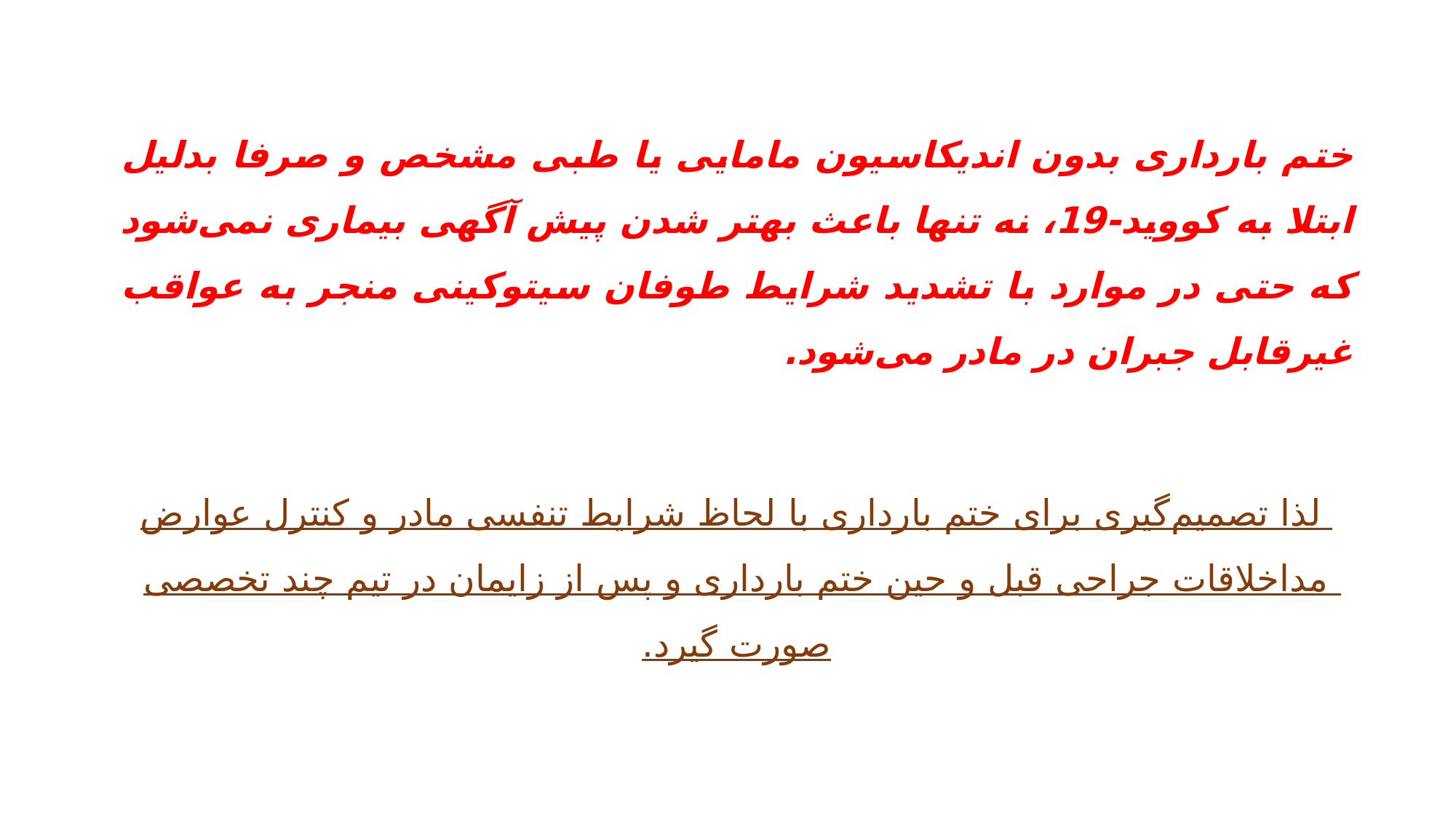

ختم بارداری بدون اندیکاسیون مامایی یا طبی مشخص و صرفا بدلیل ابتلا به کووید-19، نه تنها باعث بهتر شدن پیش آگهی بیماری نمی‌شود که حتی در موارد با تشدید شرایط طوفان سیتوکینی منجر به عواقب غیرقابل جبران در مادر می‌شود.

 لذا تصمیم‌گیری برای ختم بارداری با لحاظ شرایط تنفسی مادر و کنترل عوارض مداخلاقات جراحی قبل و حین ختم بارداری و پس از زایمان در تیم چند تخصصی صورت گیرد.